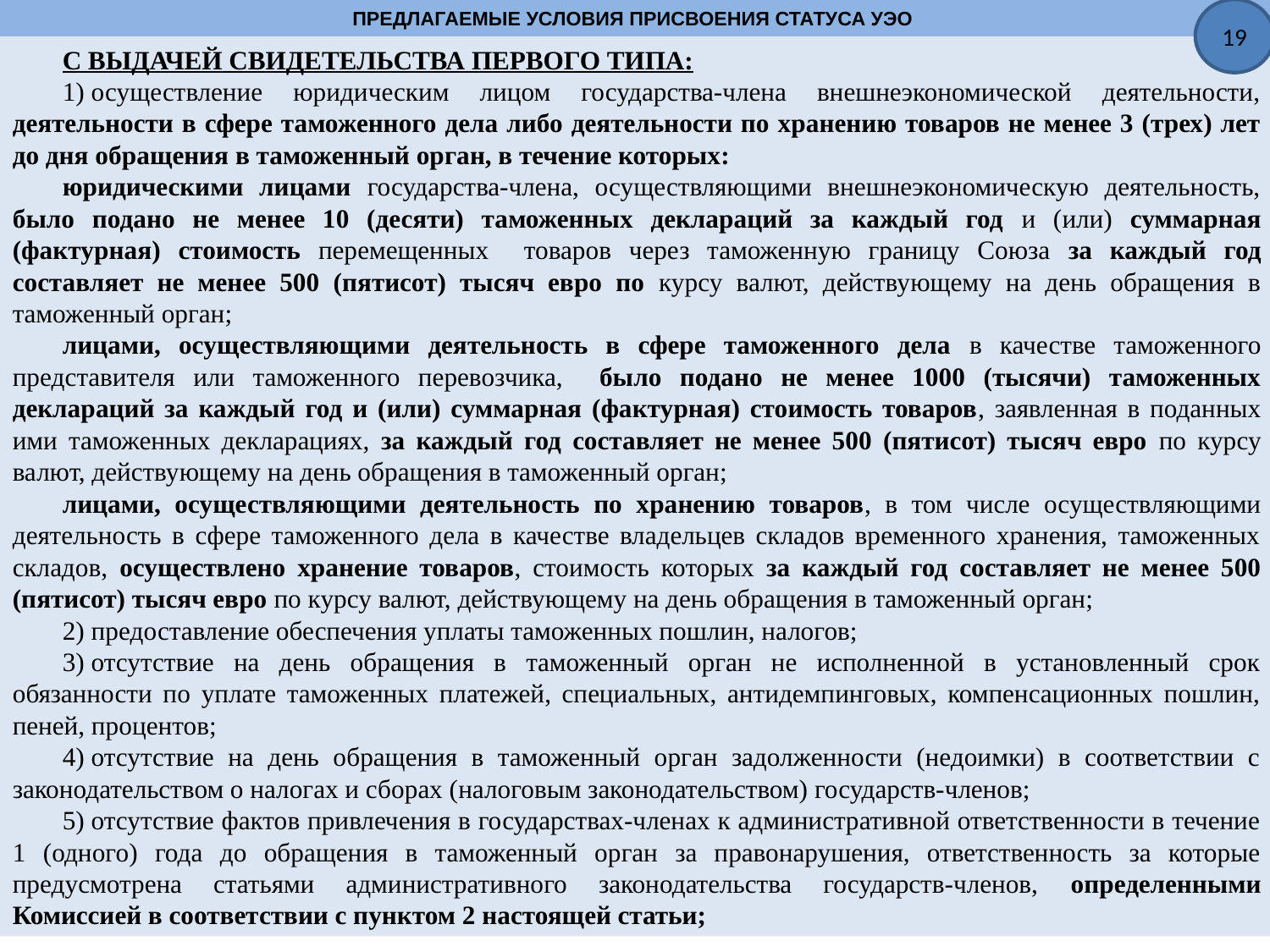

# ПРЕДЛАГАЕМЫЕ УСЛОВИЯ ПРИСВОЕНИЯ СТАТУСА УЭО
19
С ВЫДАЧЕЙ СВИДЕТЕЛЬСТВА ПЕРВОГО ТИПА:
1) осуществление юридическим лицом государства-члена внешнеэкономической деятельности, деятельности в сфере таможенного дела либо деятельности по хранению товаров не менее 3 (трех) лет до дня обращения в таможенный орган, в течение которых:
юридическими лицами государства-члена, осуществляющими внешнеэкономическую деятельность, было подано не менее 10 (десяти) таможенных деклараций за каждый год и (или) суммарная (фактурная) стоимость перемещенных  товаров через таможенную границу Союза за каждый год составляет не менее 500 (пятисот) тысяч евро по курсу валют, действующему на день обращения в таможенный орган;
лицами, осуществляющими деятельность в сфере таможенного дела в качестве таможенного представителя или таможенного перевозчика,  было подано не менее 1000 (тысячи) таможенных деклараций за каждый год и (или) суммарная (фактурная) стоимость товаров, заявленная в поданных ими таможенных декларациях, за каждый год составляет не менее 500 (пятисот) тысяч евро по курсу валют, действующему на день обращения в таможенный орган;
лицами, осуществляющими деятельность по хранению товаров, в том числе осуществляющими деятельность в сфере таможенного дела в качестве владельцев складов временного хранения, таможенных складов, осуществлено хранение товаров, стоимость которых за каждый год составляет не менее 500 (пятисот) тысяч евро по курсу валют, действующему на день обращения в таможенный орган;
2) предоставление обеспечения уплаты таможенных пошлин, налогов;
3) отсутствие на день обращения в таможенный орган не исполненной в установленный срок обязанности по уплате таможенных платежей, специальных, антидемпинговых, компенсационных пошлин, пеней, процентов;
4) отсутствие на день обращения в таможенный орган задолженности (недоимки) в соответствии с законодательством о налогах и сборах (налоговым законодательством) государств-членов;
5) отсутствие фактов привлечения в государствах-членах к административной ответственности в течение 1 (одного) года до обращения в таможенный орган за правонарушения, ответственность за которые предусмотрена статьями административного законодательства государств-членов, определенными Комиссией в соответствии с пунктом 2 настоящей статьи;